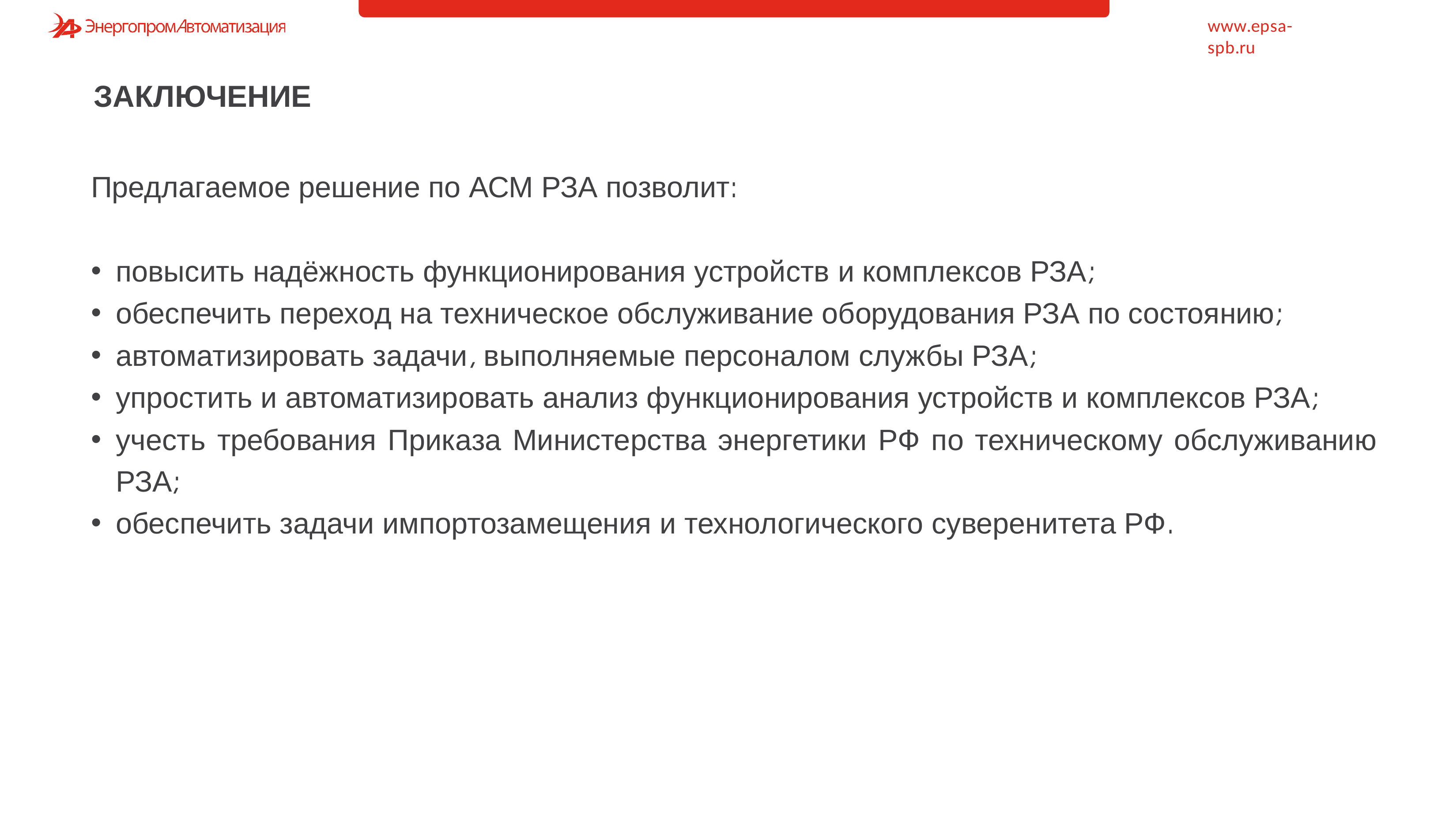

www.epsa-spb.ru

# ЗАКЛЮЧЕНИЕ
Предлагаемое решение по АСМ РЗА позволит:

повысить надёжность функционирования устройств и комплексов РЗА;
обеспечить переход на техническое обслуживание оборудования РЗА по состоянию;
автоматизировать задачи, выполняемые персоналом службы РЗА;
упростить и автоматизировать анализ функционирования устройств и комплексов РЗА;
учесть требования Приказа Министерства энергетики РФ по техническому обслуживанию РЗА;
обеспечить задачи импортозамещения и технологического суверенитета РФ.